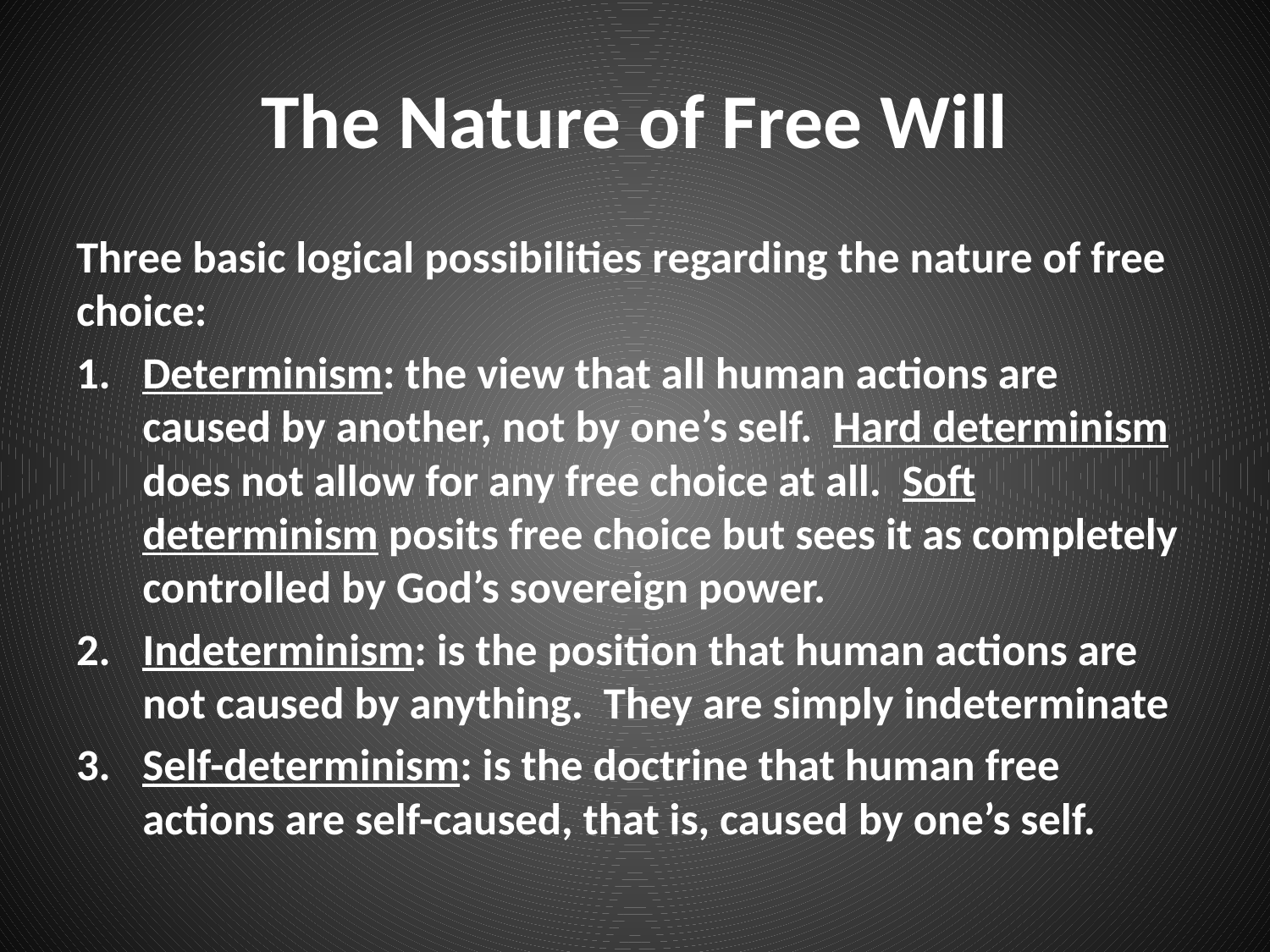

# The Nature of Free Will
Three basic logical possibilities regarding the nature of free choice:
Determinism: the view that all human actions are caused by another, not by one’s self.  Hard determinism does not allow for any free choice at all.  Soft determinism posits free choice but sees it as completely controlled by God’s sovereign power.
Indeterminism: is the position that human actions are not caused by anything.  They are simply indeterminate
Self-determinism: is the doctrine that human free actions are self-caused, that is, caused by one’s self.